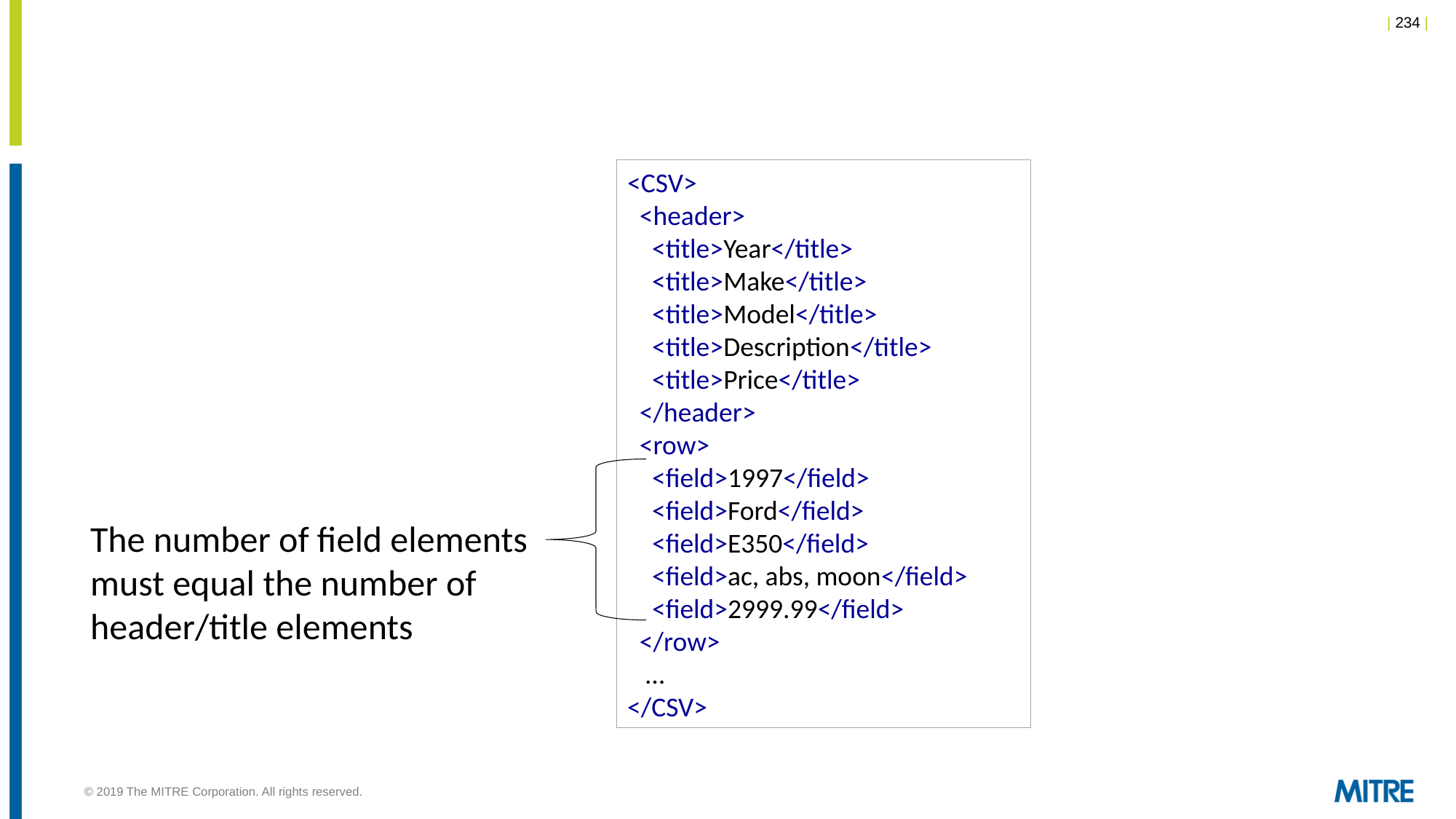

<CSV>
  <header>
    <title>Year</title>
    <title>Make</title>
    <title>Model</title>
    <title>Description</title>
    <title>Price</title>
  </header>
  <row>
    <field>1997</field>
    <field>Ford</field>
    <field>E350</field>
    <field>ac, abs, moon</field>
    <field>2999.99</field>
  </row>
   …
</CSV>

The number of field elements must equal the number of header/title elements
© 2019 The MITRE Corporation. All rights reserved.